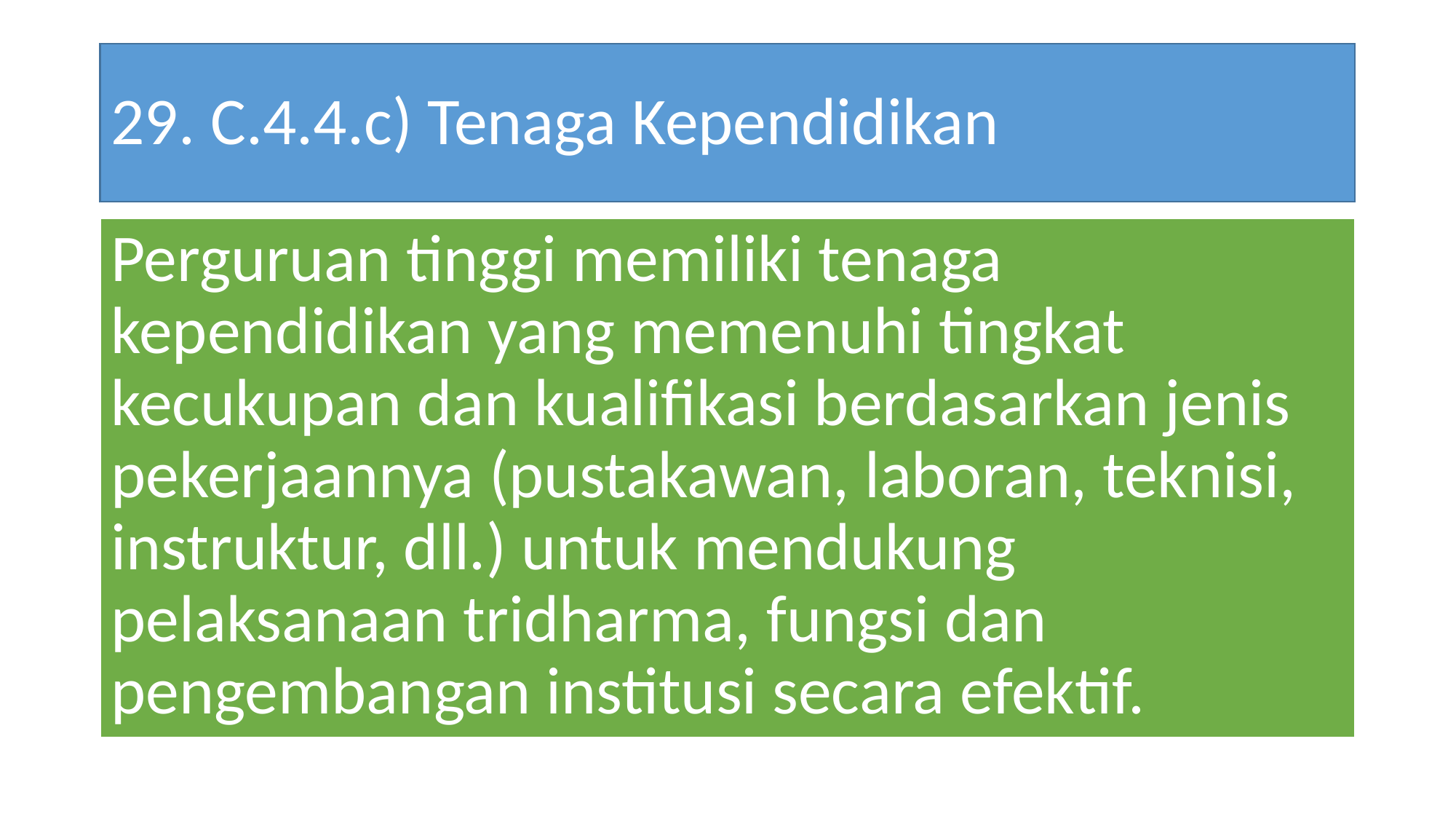

# 29. C.4.4.c) Tenaga Kependidikan
Perguruan tinggi memiliki tenaga kependidikan yang memenuhi tingkat kecukupan dan kualifikasi berdasarkan jenis pekerjaannya (pustakawan, laboran, teknisi, instruktur, dll.) untuk mendukung pelaksanaan tridharma, fungsi dan pengembangan institusi secara efektif.